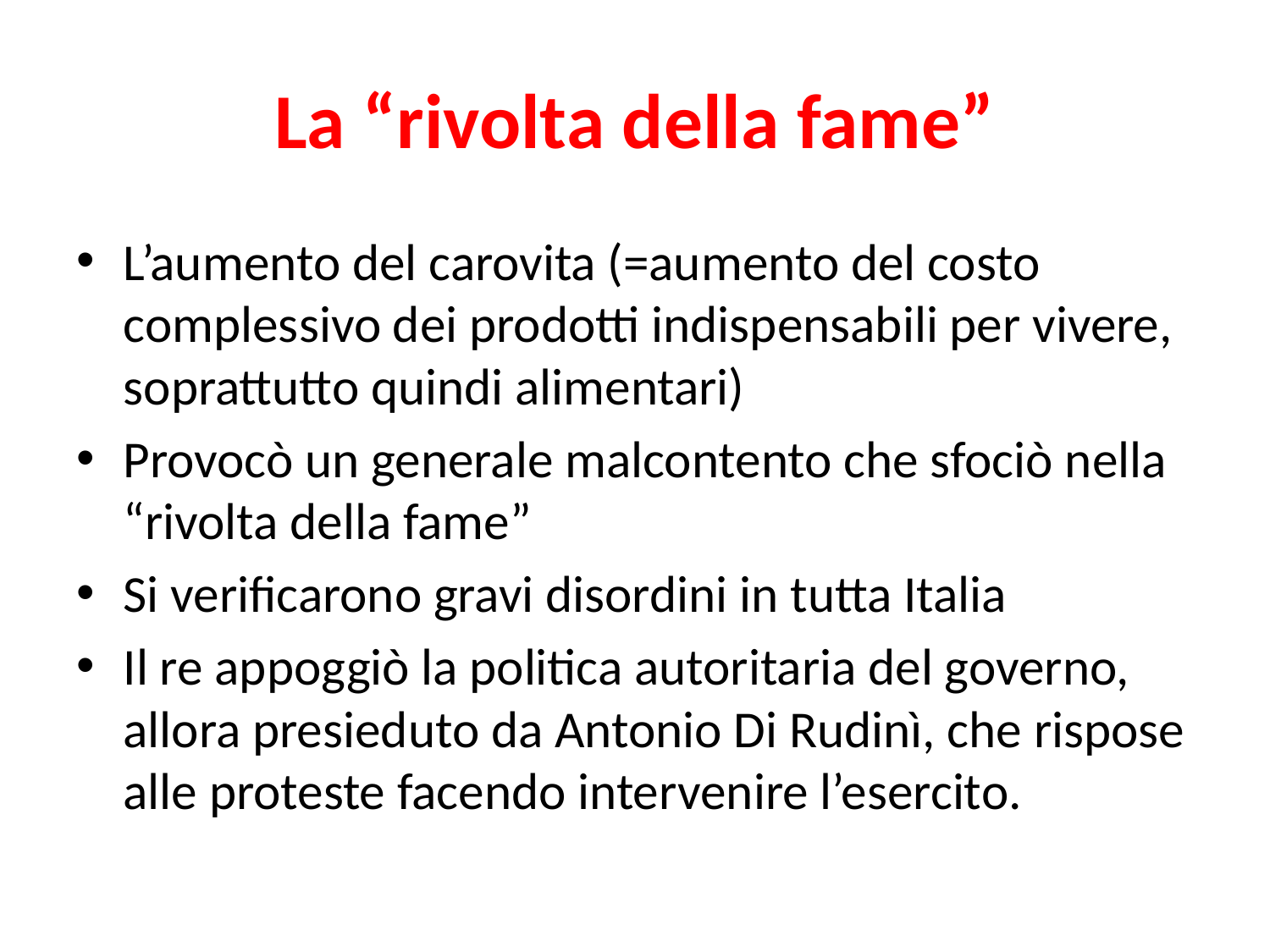

# La “rivolta della fame”
L’aumento del carovita (=aumento del costo complessivo dei prodotti indispensabili per vivere, soprattutto quindi alimentari)
Provocò un generale malcontento che sfociò nella “rivolta della fame”
Si verificarono gravi disordini in tutta Italia
Il re appoggiò la politica autoritaria del governo, allora presieduto da Antonio Di Rudinì, che rispose alle proteste facendo intervenire l’esercito.